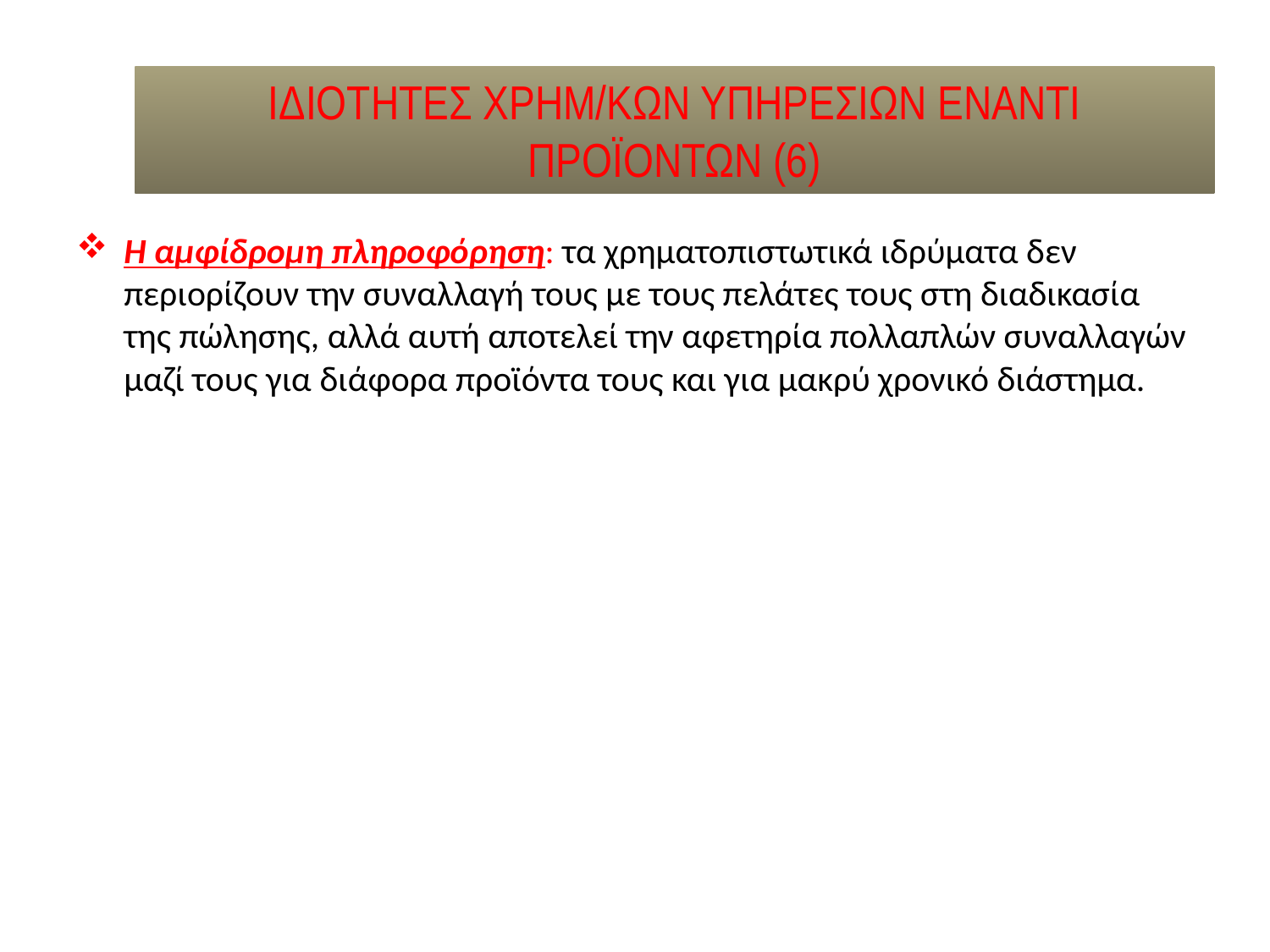

# ΙΔΙΟΤΗΤΕΣ ΧΡΗΜ/ΚΩΝ ΥΠΗΡΕΣΙΩΝ ΕΝΑΝΤΙ ΠΡΟΪΟΝΤΩΝ (6)
Η αμφίδρομη πληροφόρηση: τα χρηματοπιστωτικά ιδρύματα δεν περιορίζουν την συναλλαγή τους με τους πελάτες τους στη διαδικασία της πώλησης, αλλά αυτή αποτελεί την αφετηρία πολλαπλών συναλλαγών μαζί τους για διάφορα προϊόντα τους και για μακρύ χρονικό διάστημα.